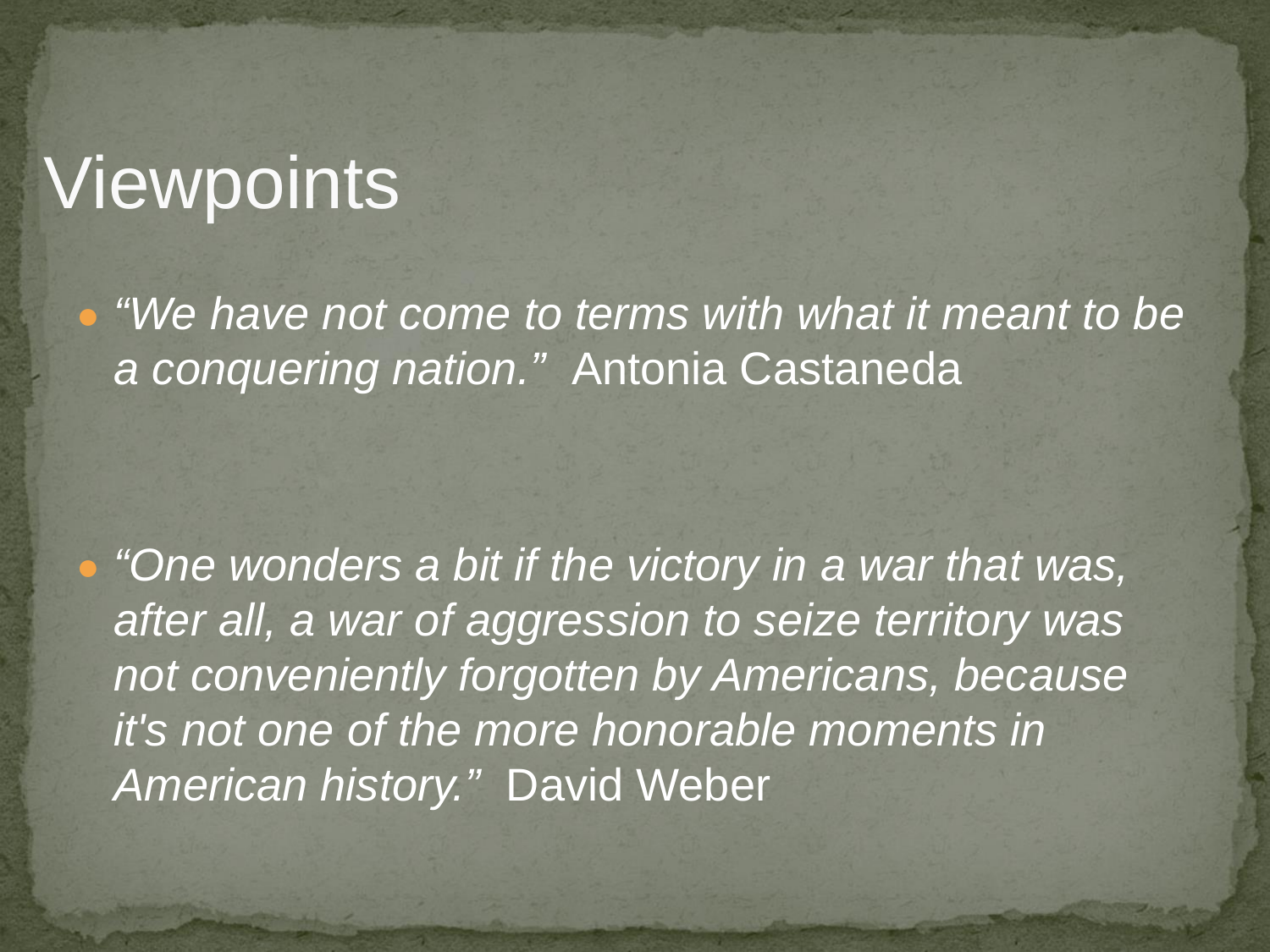

# Viewpoints

“We have not come to terms with what it meant to be a conquering nation.”  Antonia Castaneda

“One wonders a bit if the victory in a war that was, after all, a war of aggression to seize territory was not conveniently forgotten by Americans, because it's not one of the more honorable moments in American history.”  David Weber